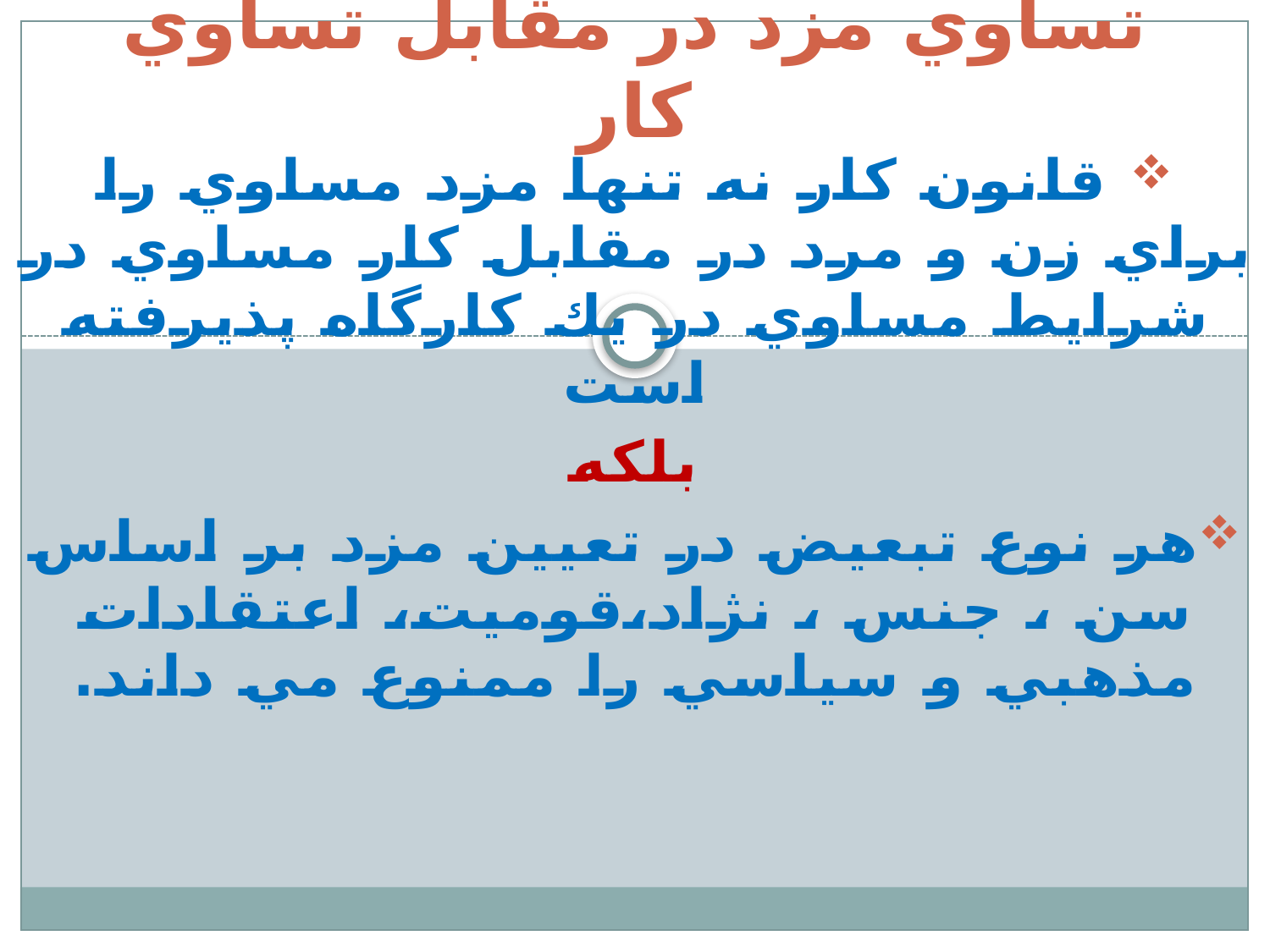

# تساوي مزد در مقابل تساوي كار
 قانون كار نه تنها مزد مساوي را براي زن و مرد در مقابل كار مساوي در شرايط مساوي در يك كارگاه پذيرفته است
 بلكه
هر نوع تبعيض در تعيين مزد بر اساس سن ، جنس ، نژاد،قوميت، اعتقادات مذهبي و سياسي را ممنوع مي داند.